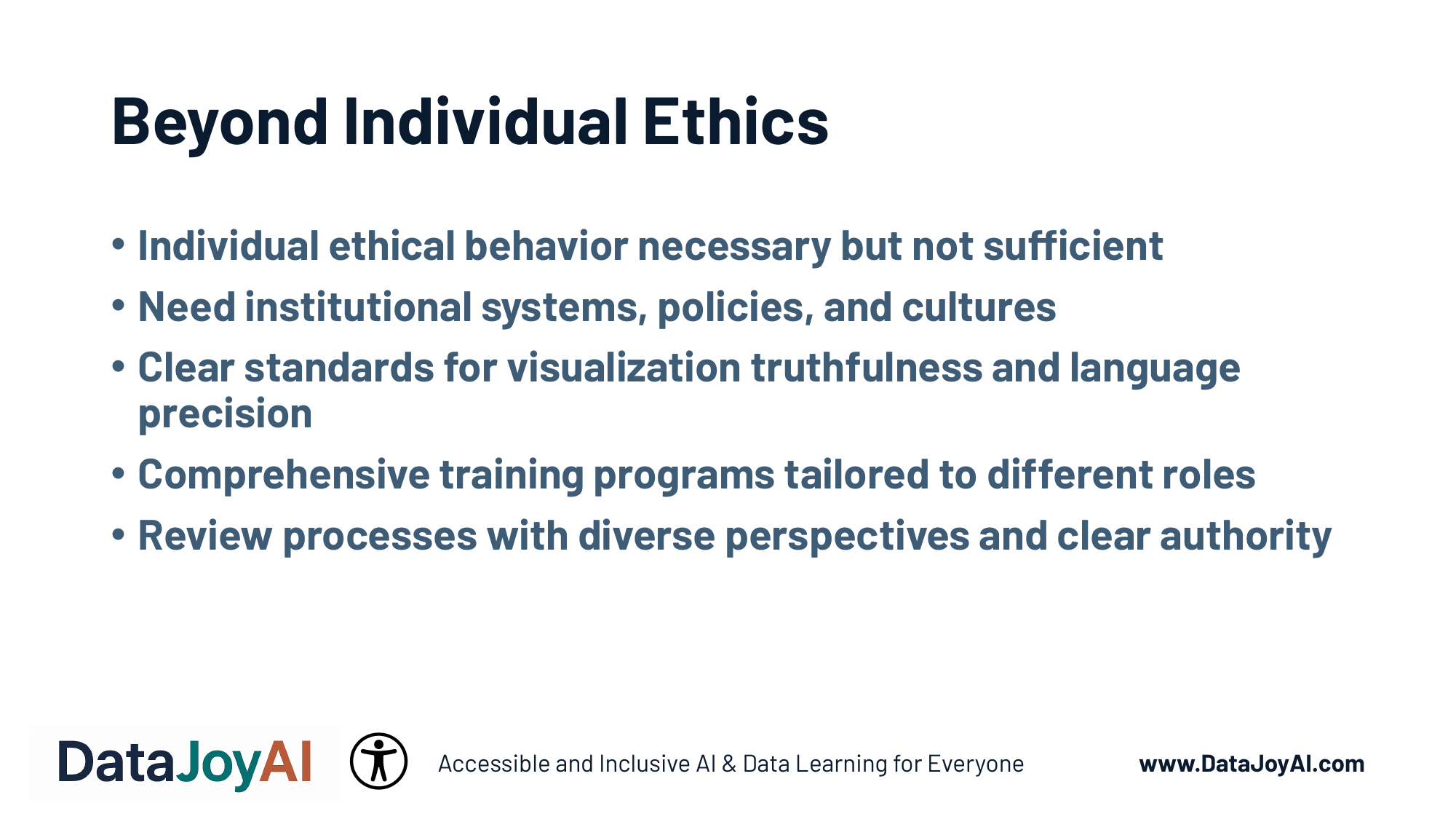

# Beyond Individual Ethics
Individual ethical behavior necessary but not sufficient
Need institutional systems, policies, and cultures
Clear standards for visualization truthfulness and language precision
Comprehensive training programs tailored to different roles
Review processes with diverse perspectives and clear authority